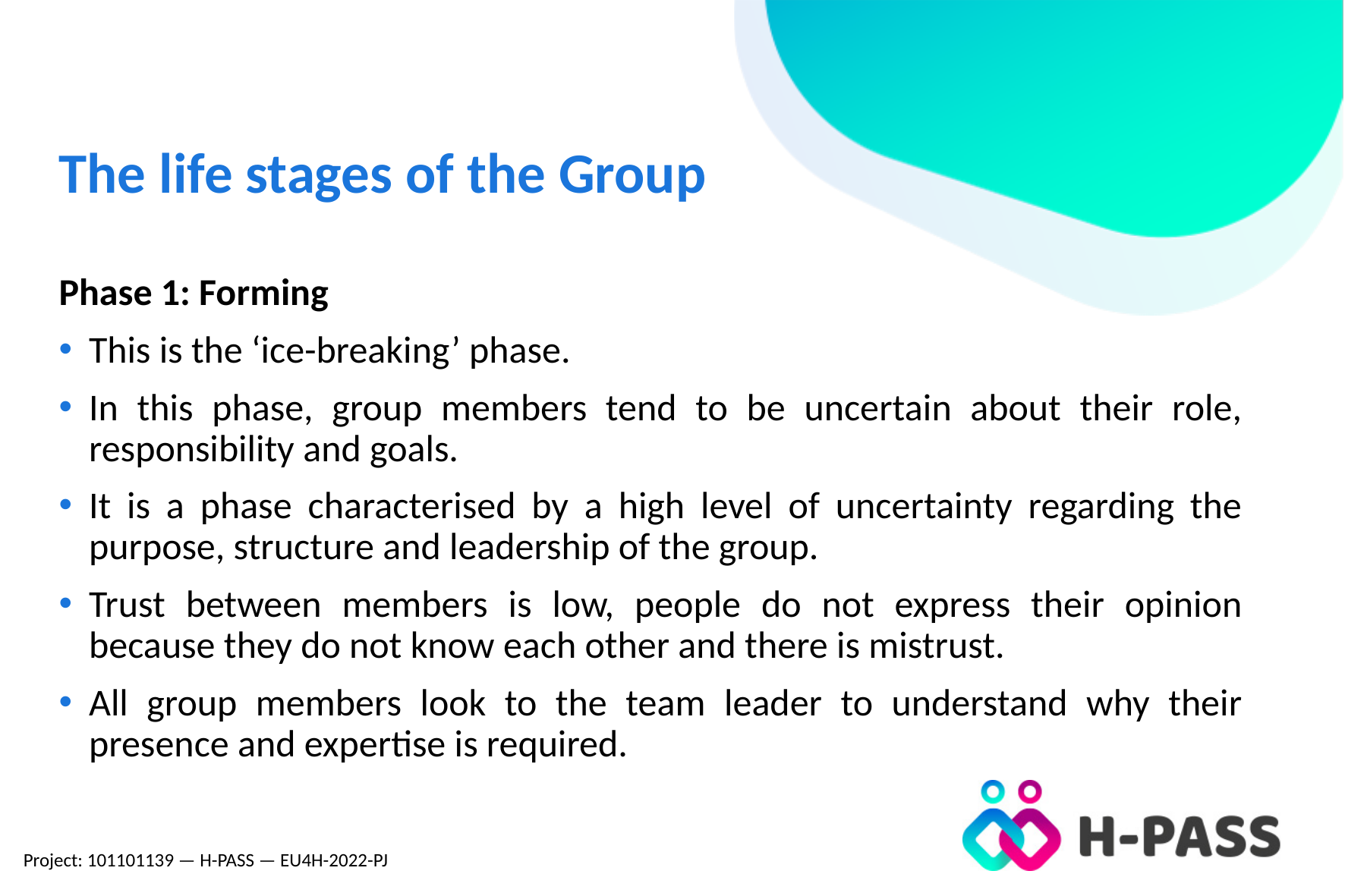

# The life stages of the Group
Phase 1: Forming
This is the ‘ice-breaking’ phase.
In this phase, group members tend to be uncertain about their role, responsibility and goals.
It is a phase characterised by a high level of uncertainty regarding the purpose, structure and leadership of the group.
Trust between members is low, people do not express their opinion because they do not know each other and there is mistrust.
All group members look to the team leader to understand why their presence and expertise is required.
Project: 101101139 — H-PASS — EU4H-2022-PJ